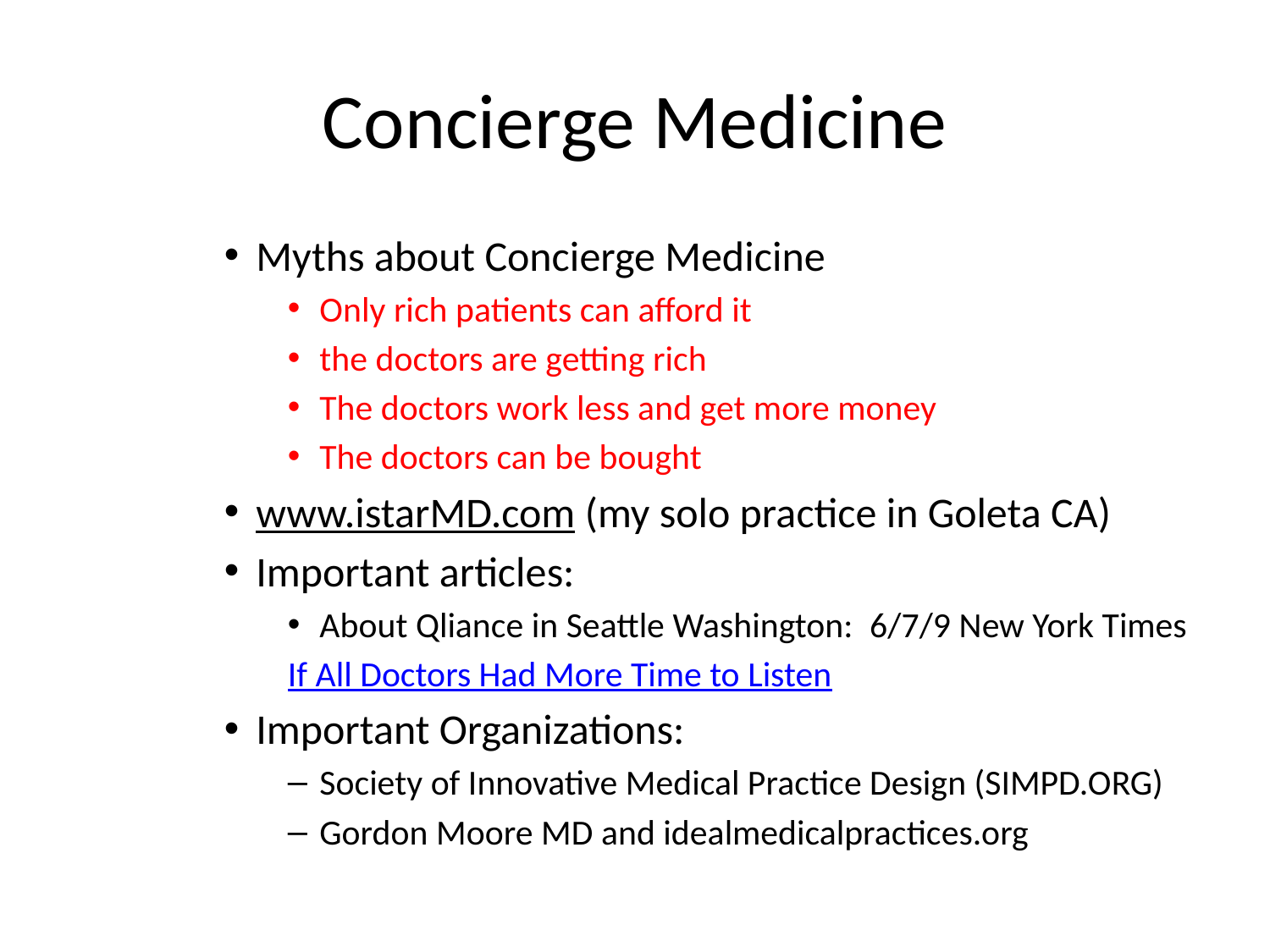

# Concierge Medicine
Myths about Concierge Medicine
Only rich patients can afford it
the doctors are getting rich
The doctors work less and get more money
The doctors can be bought
www.istarMD.com (my solo practice in Goleta CA)
Important articles:
About Qliance in Seattle Washington:  6/7/9 New York Times
If All Doctors Had More Time to Listen
Important Organizations:
Society of Innovative Medical Practice Design (SIMPD.ORG)
Gordon Moore MD and idealmedicalpractices.org